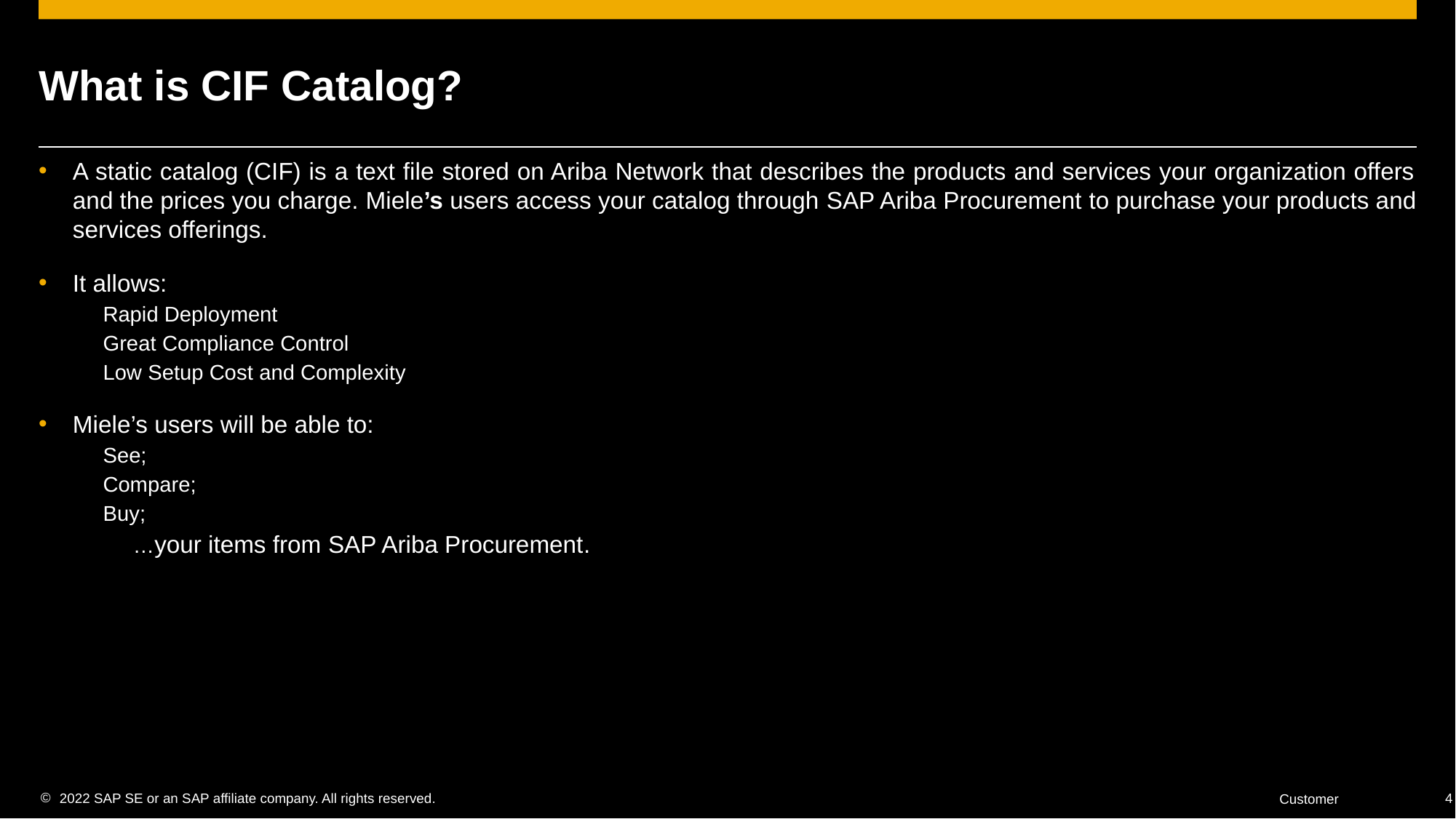

# What is CIF Catalog?
A static catalog (CIF) is a text file stored on Ariba Network that describes the products and services your organization offers and the prices you charge. Miele’s users access your catalog through SAP Ariba Procurement to purchase your products and services offerings.
It allows:
Rapid Deployment
Great Compliance Control
Low Setup Cost and Complexity
Miele’s users will be able to:
See;
Compare;
Buy;
     …your items from SAP Ariba Procurement.